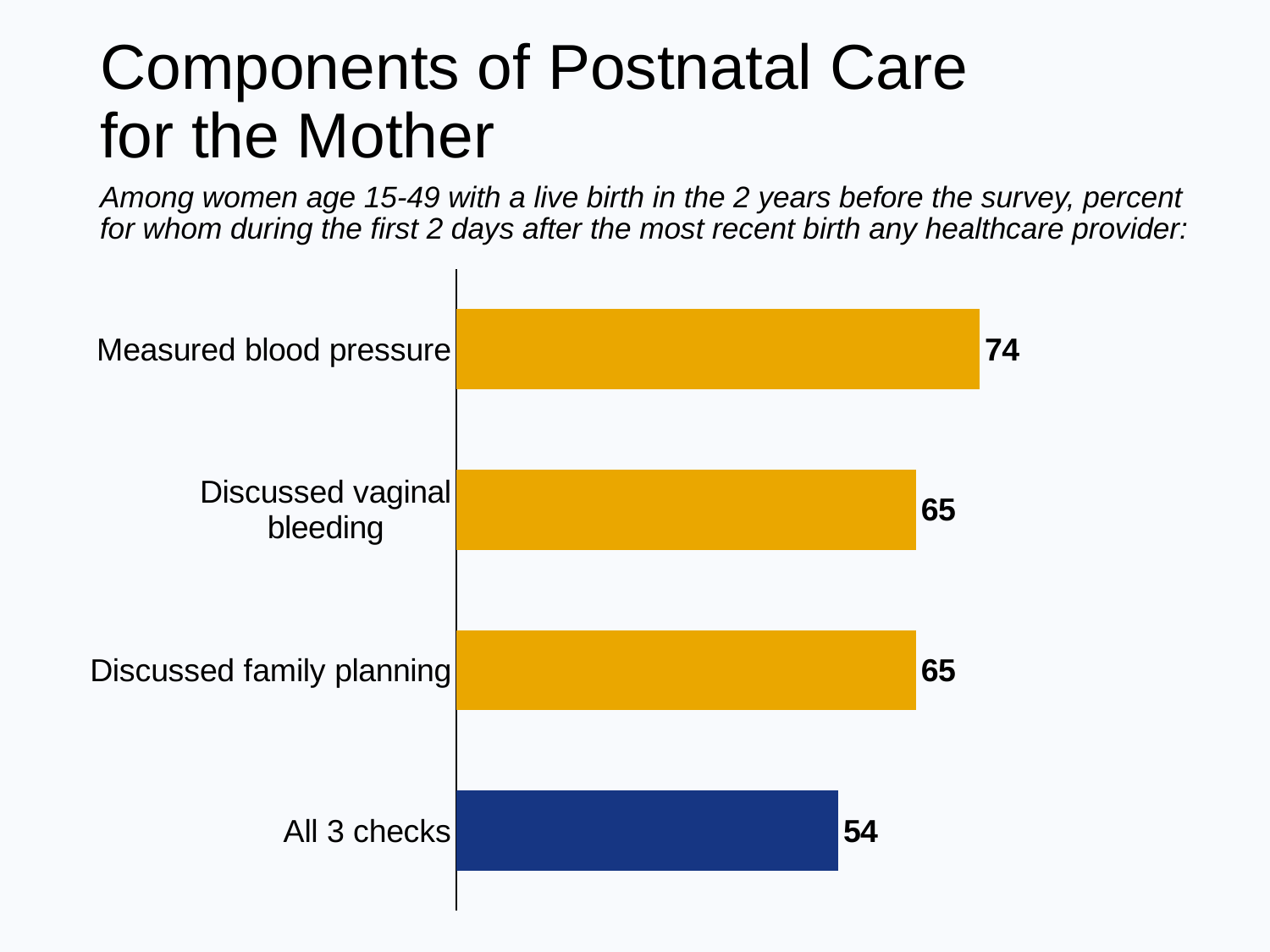

# Components of Postnatal Care for the Mother
Among women age 15-49 with a live birth in the 2 years before the survey, percent for whom during the first 2 days after the most recent birth any healthcare provider:

### Chart

| Category | Column3 |
|---|---|
| All 3 checks | 54.0 |
| Discussed family planning | 65.0 |
| Discussed vaginal bleeding | 65.0 |
| Measured blood pressure | 74.0 |